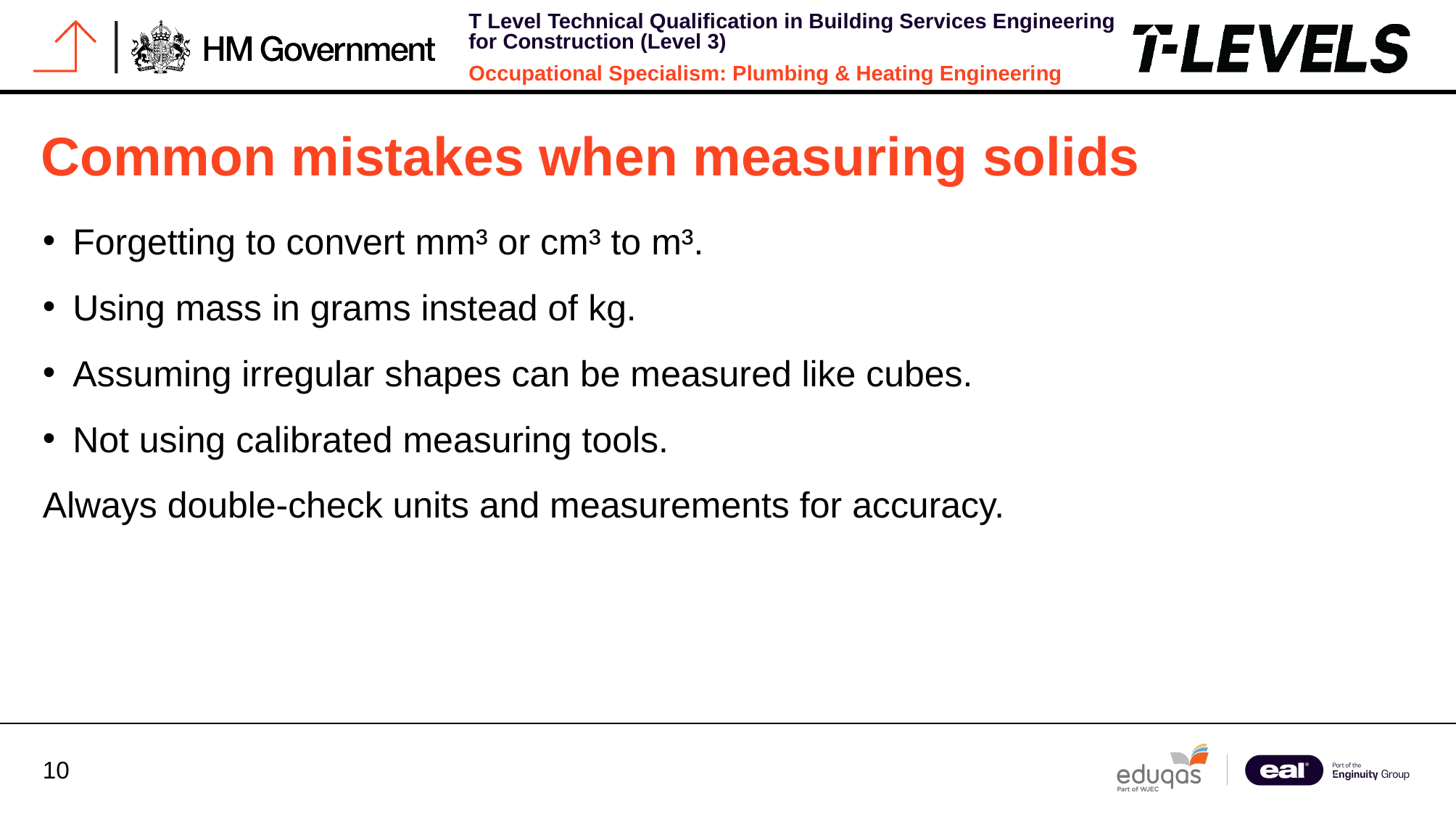

# Common mistakes when measuring solids
Forgetting to convert mm³ or cm³ to m³.
Using mass in grams instead of kg.
Assuming irregular shapes can be measured like cubes.
Not using calibrated measuring tools.
Always double-check units and measurements for accuracy.